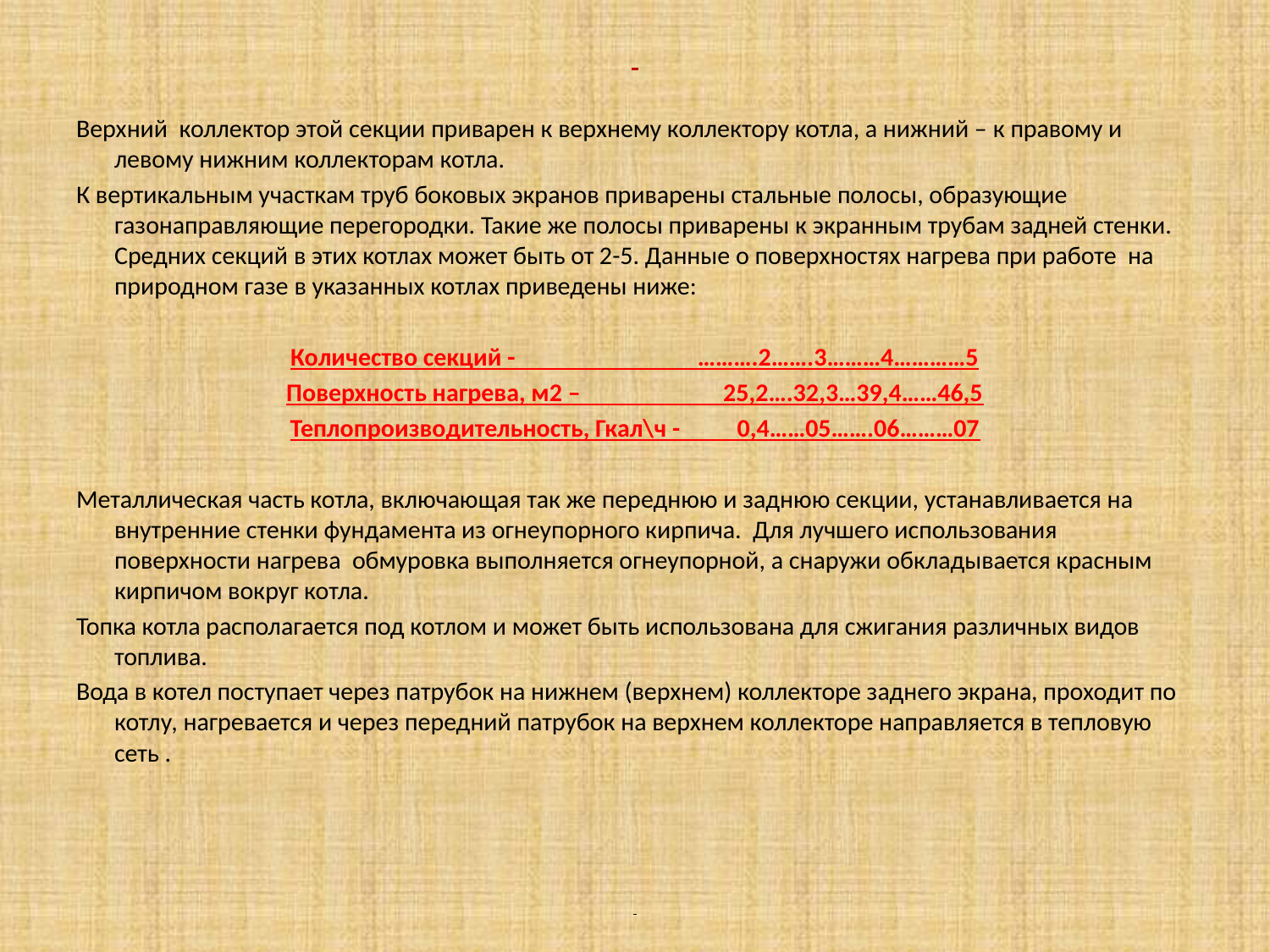

#
Верхний  коллектор этой секции приварен к верхнему коллектору котла, а нижний – к правому и левому нижним коллекторам котла.
К вертикальным участкам труб боковых экранов приварены стальные полосы, образующие газонаправляющие перегородки. Такие же полосы приварены к экранным трубам задней стенки. Средних секций в этих котлах может быть от 2-5. Данные о поверхностях нагрева при работе  на природном газе в указанных котлах приведены ниже:

Количество секций -                                ……….2…….3………4…………5
Поверхность нагрева, м2 –                         25,2….32,3…39,4……46,5
Теплопроизводительность, Гкал\ч -          0,4……05…….06………07

Металлическая часть котла, включающая так же переднюю и заднюю секции, устанавливается на внутренние стенки фундамента из огнеупорного кирпича.  Для лучшего использования поверхности нагрева  обмуровка выполняется огнеупорной, а снаружи обкладывается красным кирпичом вокруг котла.
Топка котла располагается под котлом и может быть использована для сжигания различных видов топлива.
Вода в котел поступает через патрубок на нижнем (верхнем) коллекторе заднего экрана, проходит по котлу, нагревается и через передний патрубок на верхнем коллекторе направляется в тепловую сеть .